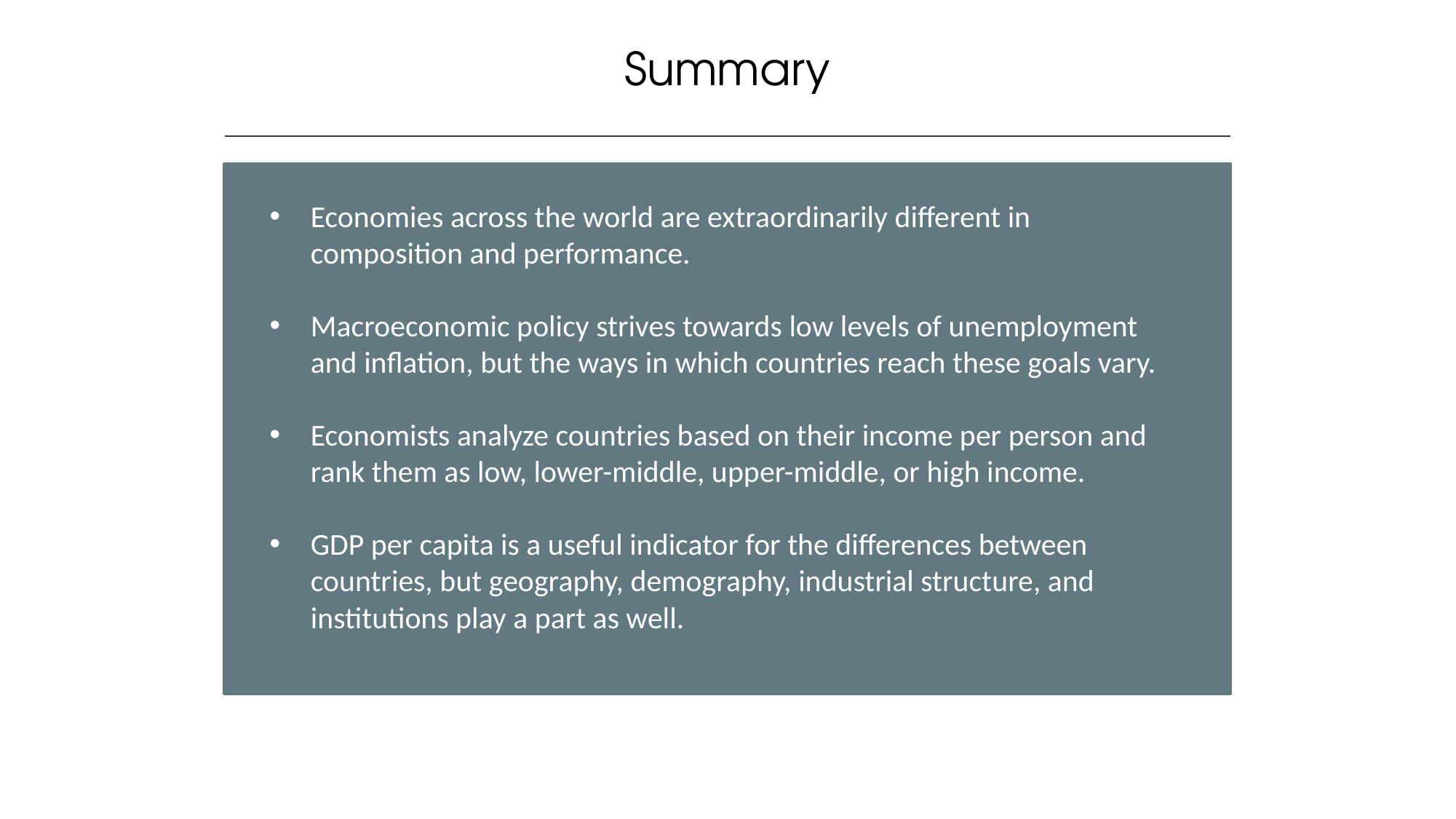

Summary
HAWKES LEARNING

Economies across the world are extraordinarily different in composition and performance.

Macroeconomic policy strives towards low levels of unemployment and inflation, but the ways in which countries reach these goals vary.

Economists analyze countries based on their income per person and rank them as low, lower-middle, upper-middle, or high income.

GDP per capita is a useful indicator for the differences between countries, but geography, demography, industrial structure, and institutions play a part as well.